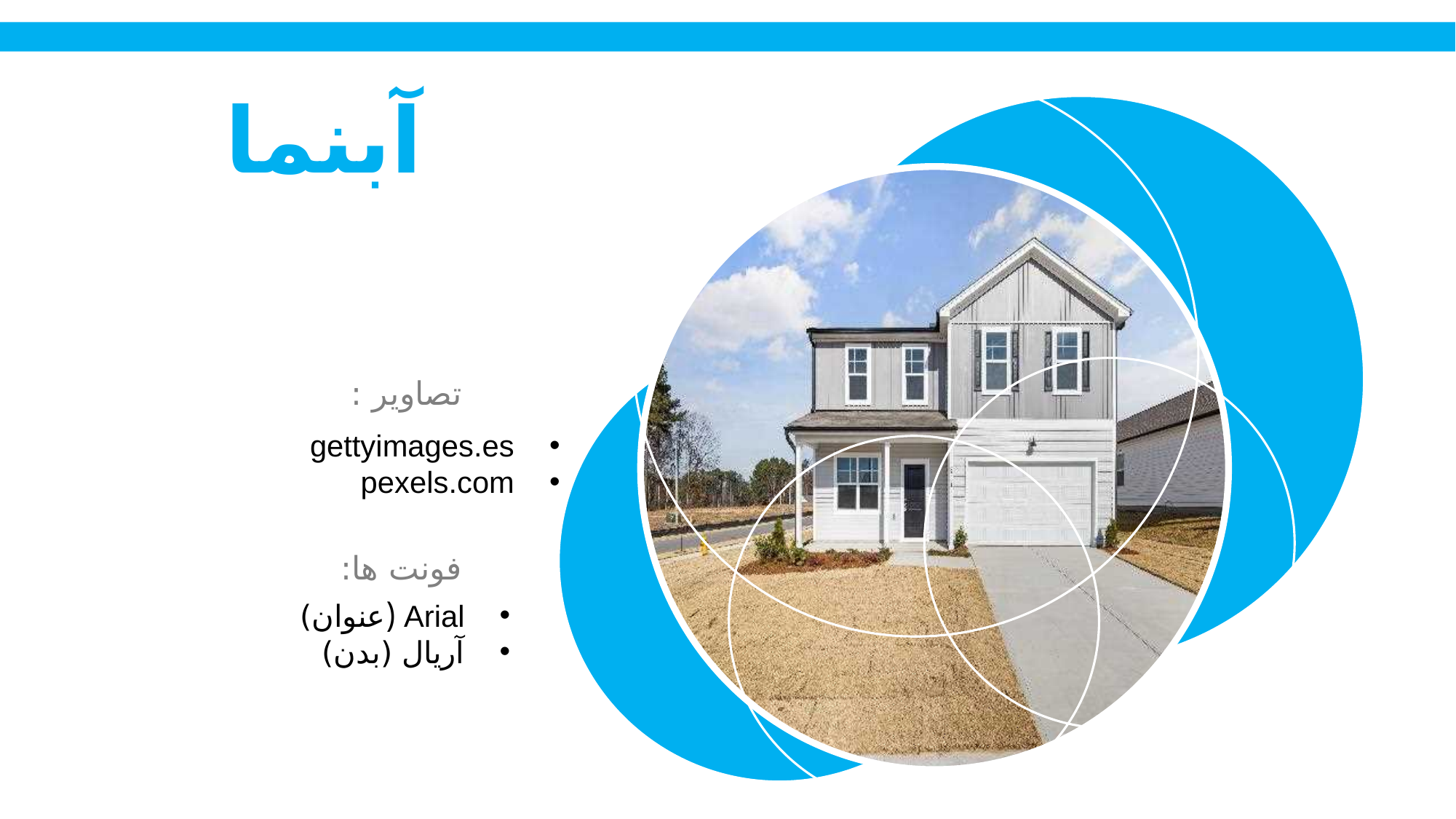

آبنما

تصاویر :
gettyimages.es
pexels.com

فونت ها:
Arial (عنوان)
آریال (بدن)